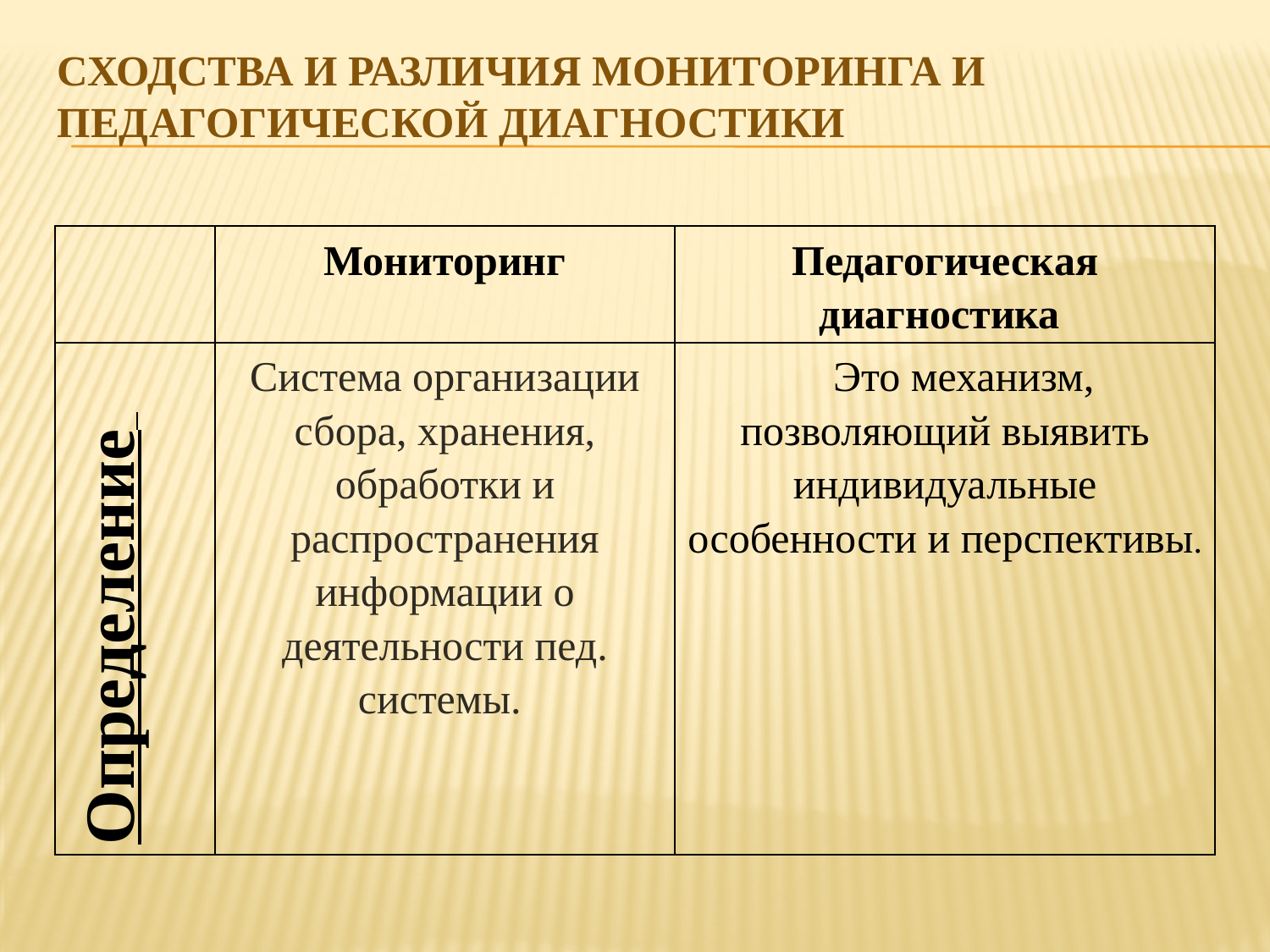

# Сходства и различия мониторинга и педагогической диагностики
|  | Мониторинг | Педагогическая диагностика |
| --- | --- | --- |
| Определение | Система организации сбора, хранения, обработки и распространения информации о деятельности пед. системы. | Это механизм, позволяющий выявить индивидуальные особенности и перспективы. |